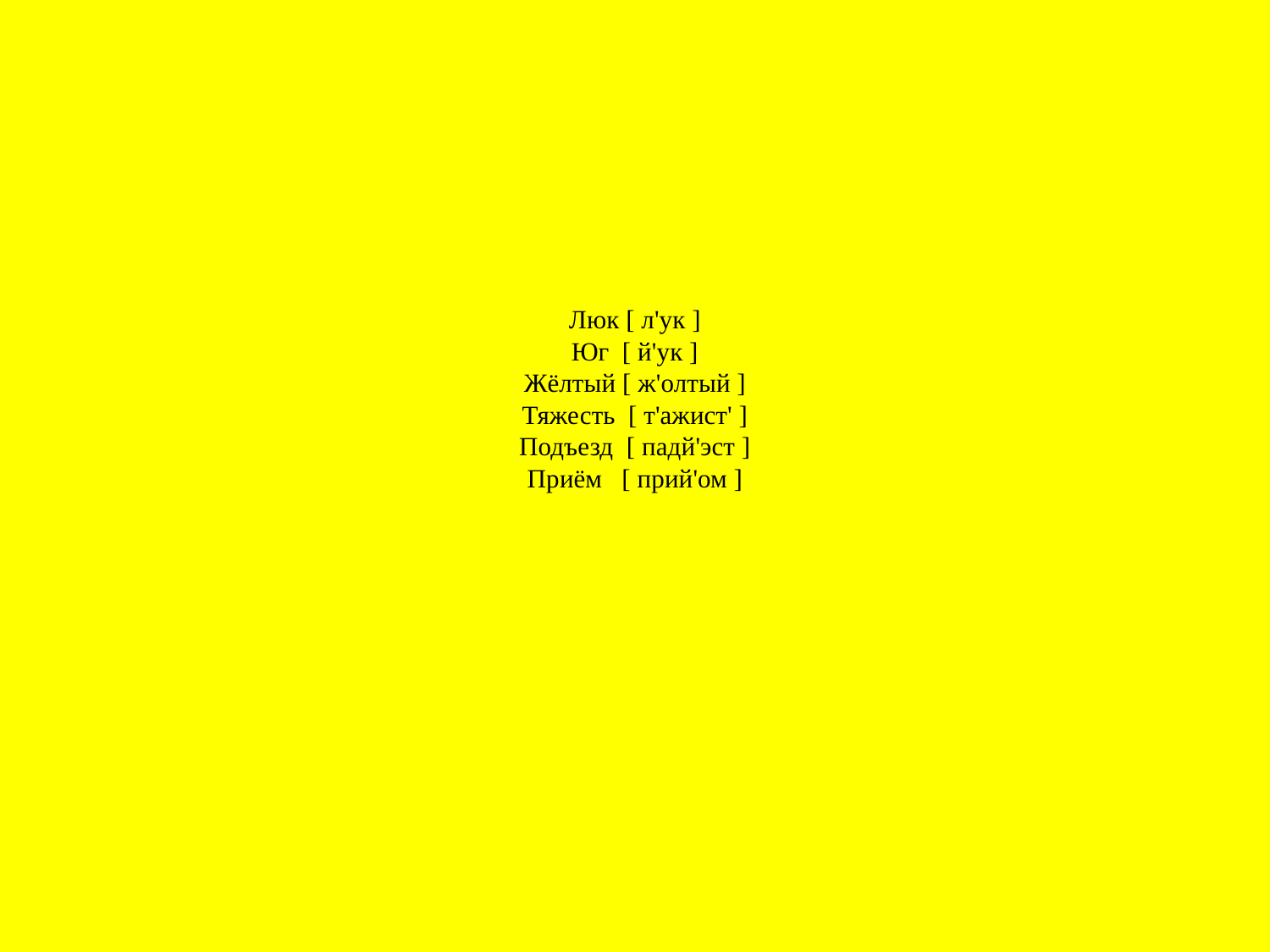

# Люк [ л'ук ] Юг  [ й'ук ] Жёлтый [ ж'олтый ] Тяжесть  [ т'ажист' ] Подъезд  [ падй'эст ] Приём   [ прий'ом ]